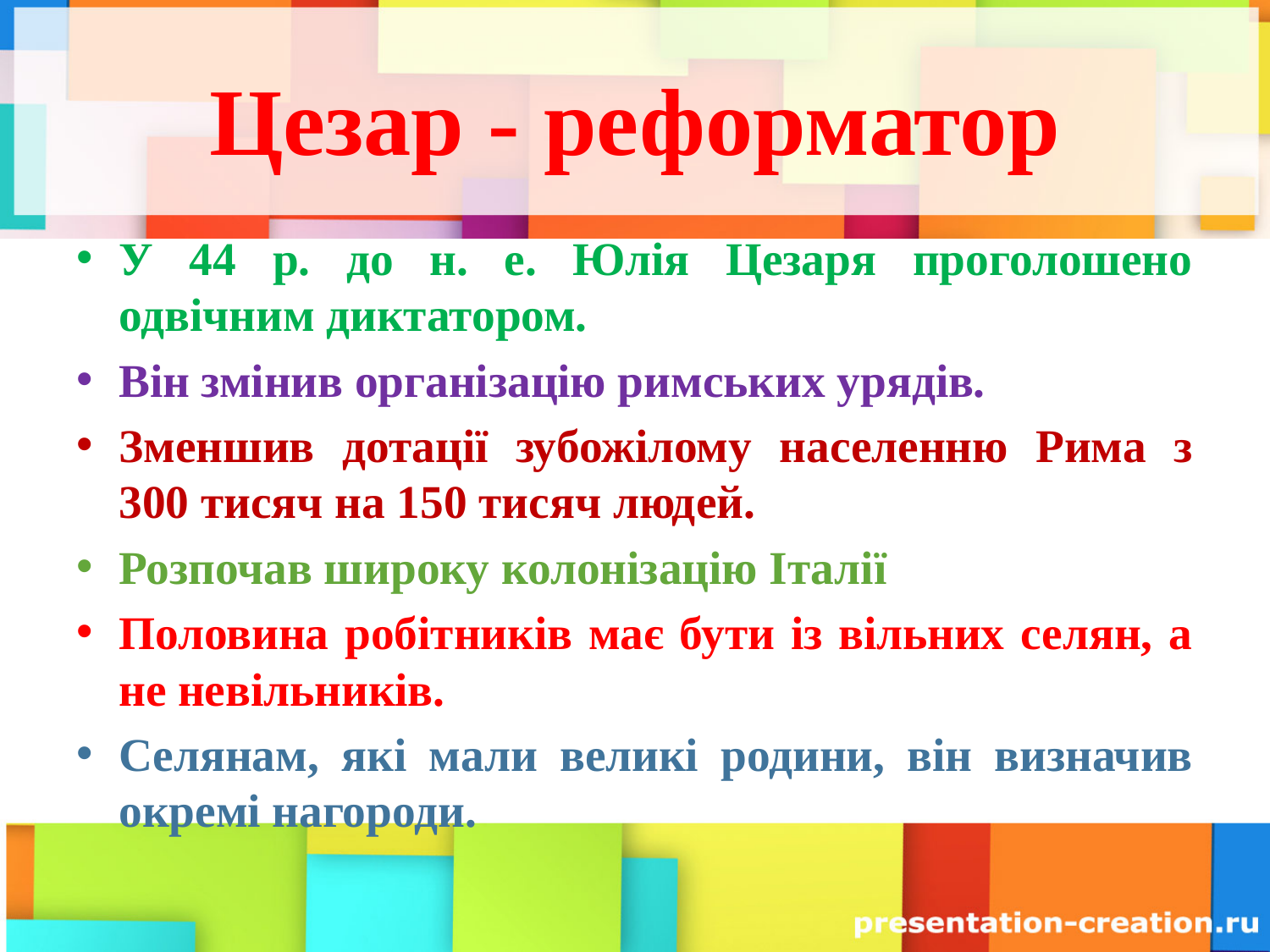

# Цезар - реформатор
У 44 р. до н. е. Юлія Цезаря проголошено одвічним диктатором.
Він змінив організацію римських урядів.
Зменшив дотації зубожілому населенню Рима з 300 тисяч на 150 тисяч людей.
Розпочав широку колонізацію Італії
Половина робітників має бути із вільних селян, а не невільників.
Селянам, які мали великі родини, він визначив окремі нагороди.